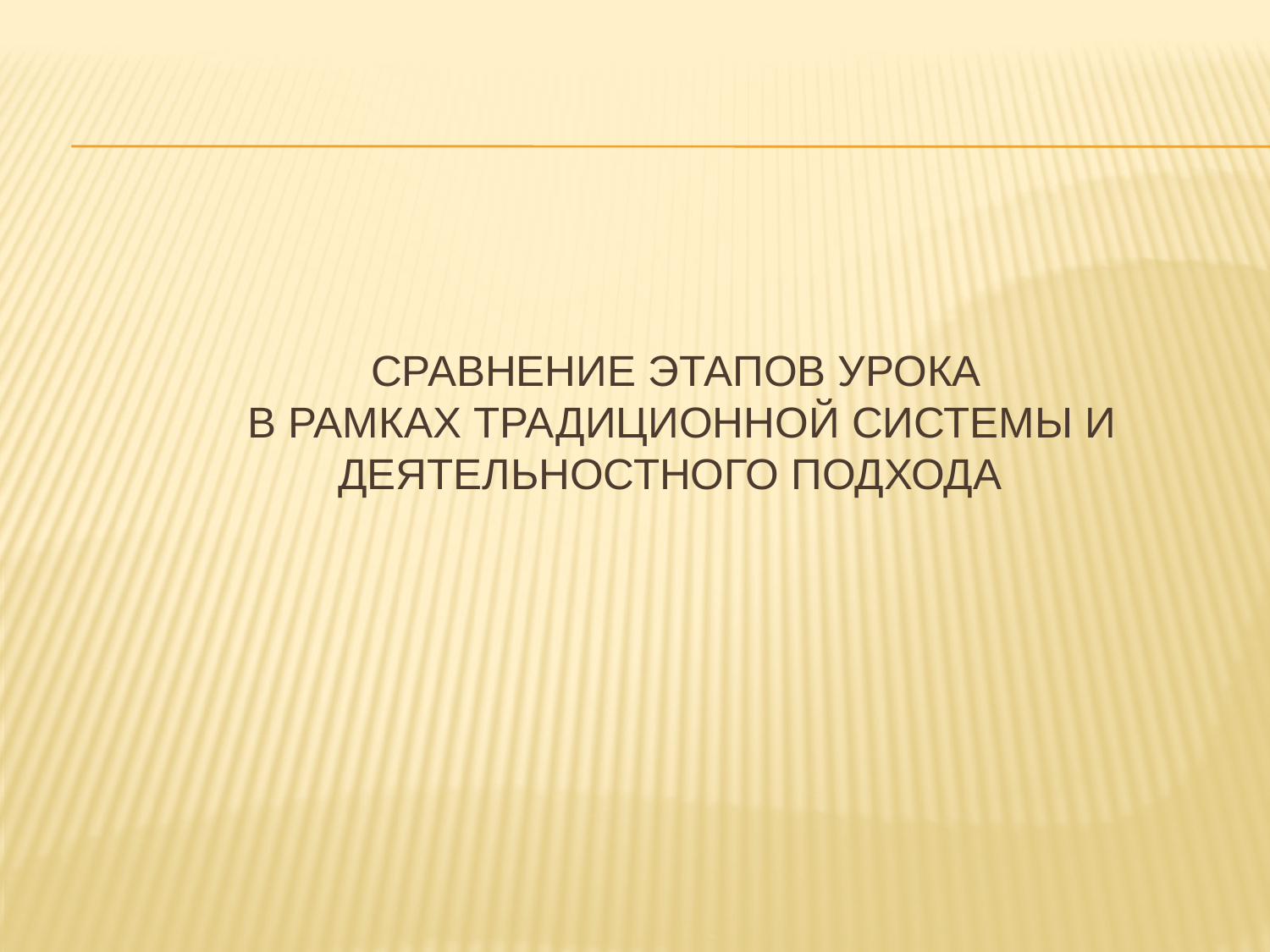

# Сравнение этапов урока в рамках традиционной системы и деятельностного подхода